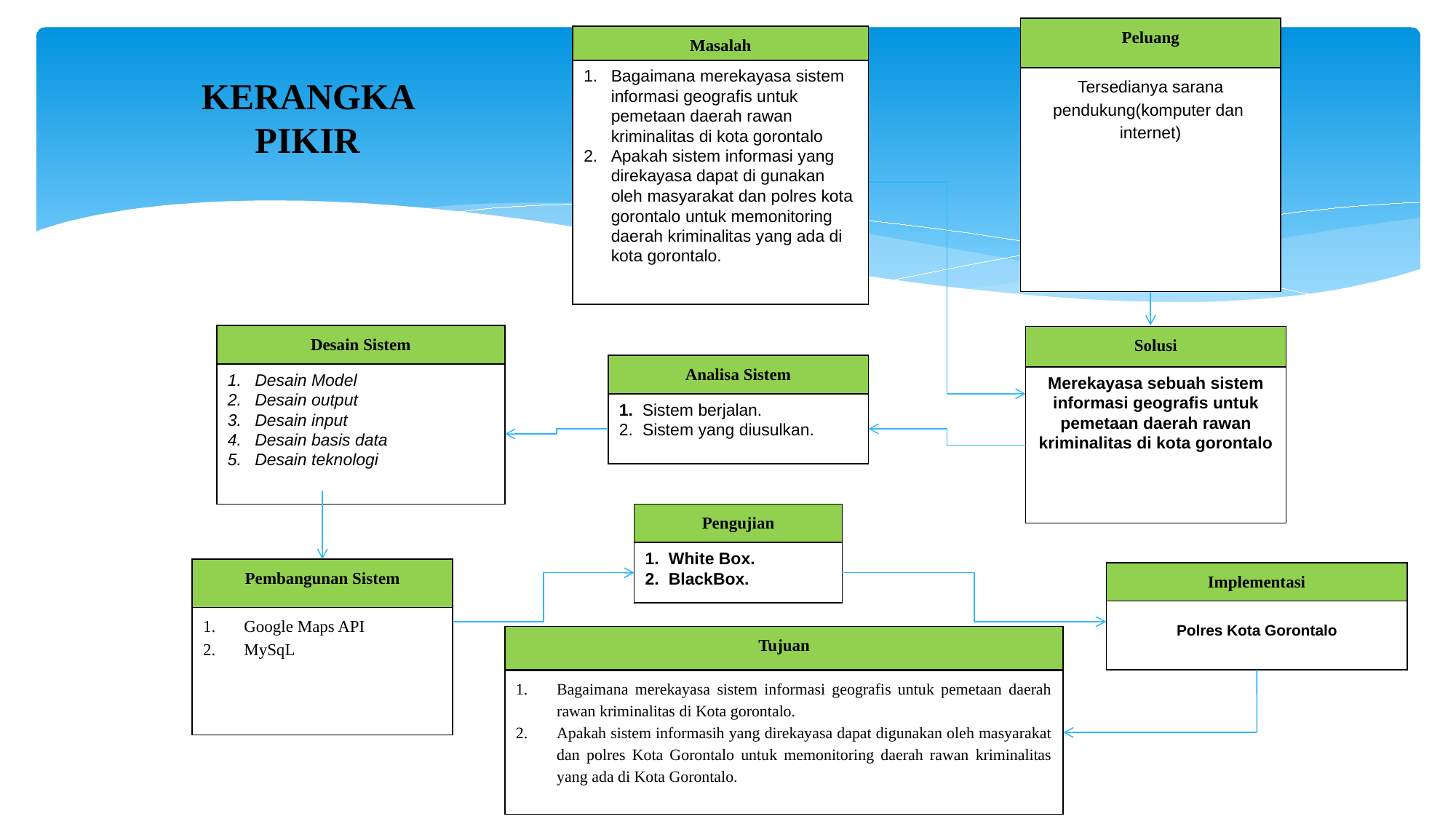

Peluang
Tersedianya sarana pendukung(komputer dan  internet)
Masalah
Bagaimana merekayasa sistem informasi geografis untuk pemetaan daerah rawan kriminalitas di kota gorontalo
Apakah sistem informasi yang direkayasa dapat di gunakan oleh masyarakat dan polres kota gorontalo untuk memonitoring daerah kriminalitas yang ada di kota gorontalo.
KERANGKA PIKIR
Desain Sistem
Desain Model
Desain output
Desain input
Desain basis data
Desain teknologi
Solusi
Merekayasa sebuah sistem informasi geografis untuk pemetaan daerah rawan kriminalitas di kota gorontalo
Analisa Sistem
1.  Sistem berjalan.
2.  Sistem yang diusulkan.

Pengujian
1.  White Box.
2.  BlackBox.
Pembangunan Sistem
Google Maps API
MySqL
Implementasi

Polres Kota Gorontalo
Tujuan
Bagaimana merekayasa sistem informasi geografis untuk pemetaan daerah rawan kriminalitas di Kota gorontalo.
Apakah sistem informasih yang direkayasa dapat digunakan oleh masyarakat dan polres Kota Gorontalo untuk memonitoring daerah rawan kriminalitas yang ada di Kota Gorontalo.